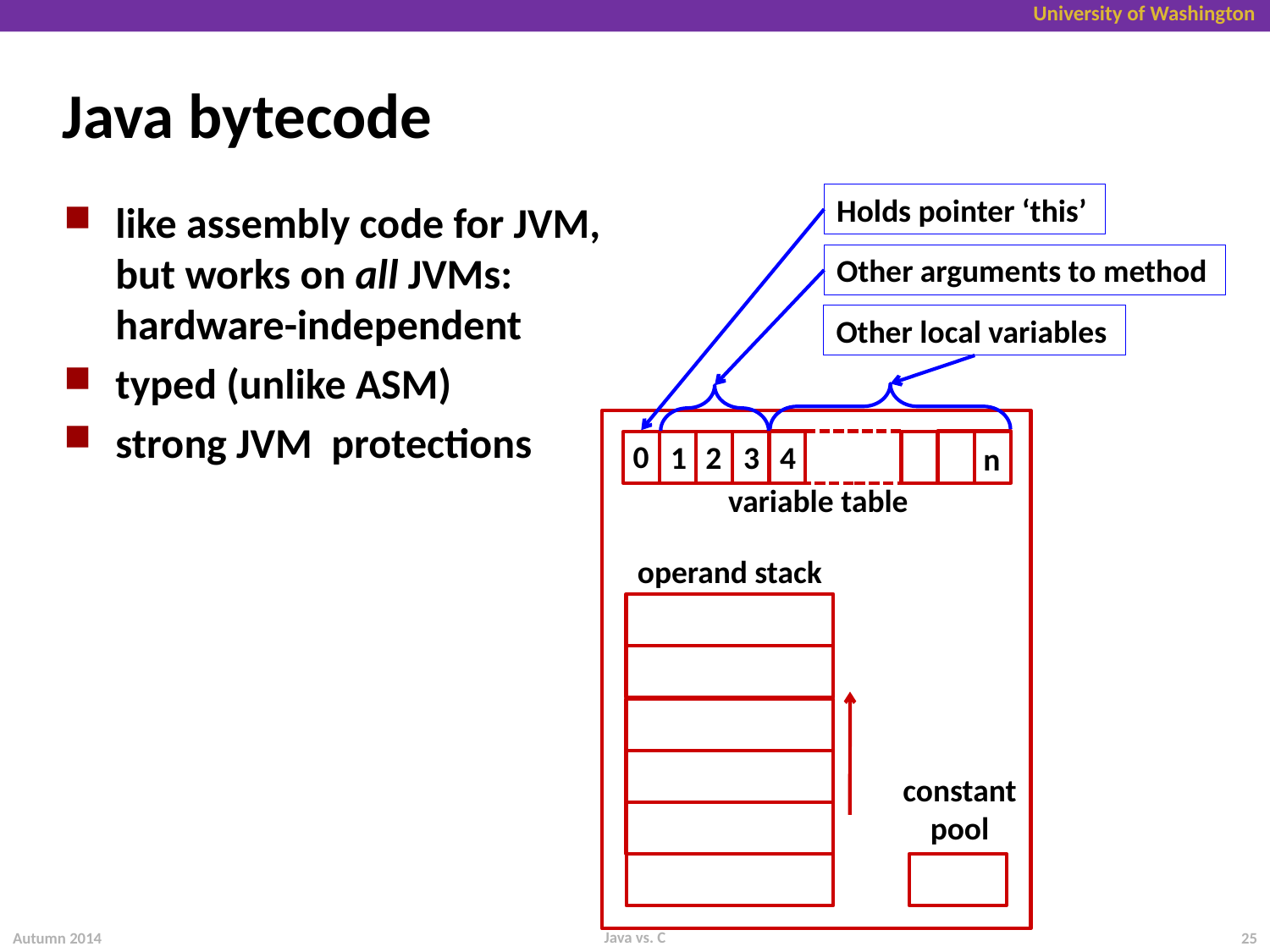

# Java bytecode
Holds pointer ‘this’
like assembly code for JVM,
but works on all JVMs:
hardware-independent
typed (unlike ASM)
strong JVM  protections

Other arguments to method

Other local variables

0
4
3

2

1

n
variable table
operand stack

constant
pool

Java vs. C
Autumn 2014
25